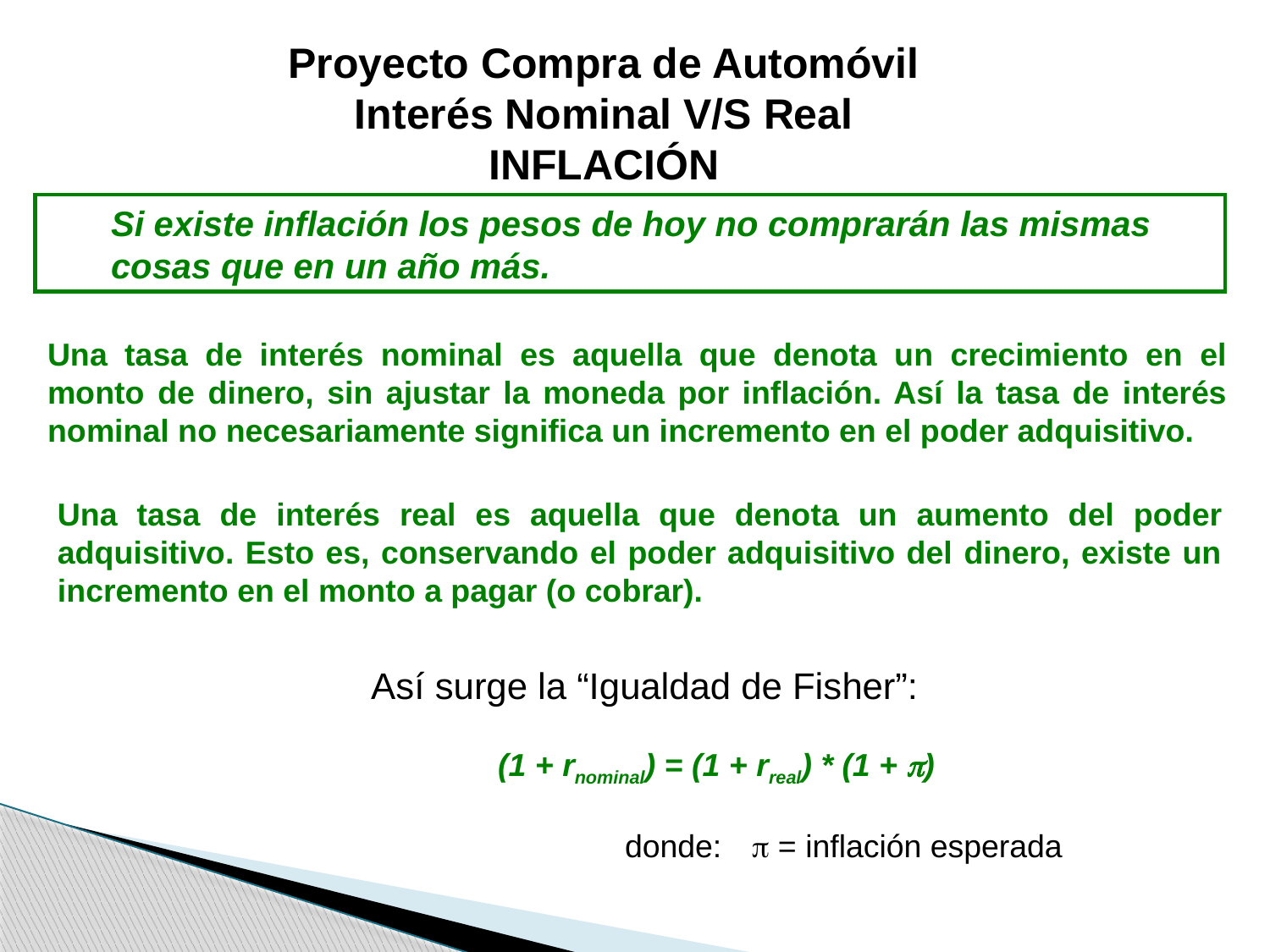

Proyecto Compra de Automóvil
Interés Nominal V/S Real
INFLACIÓN
Si existe inflación los pesos de hoy no comprarán las mismas cosas que en un año más.
Una tasa de interés nominal es aquella que denota un crecimiento en el monto de dinero, sin ajustar la moneda por inflación. Así la tasa de interés nominal no necesariamente significa un incremento en el poder adquisitivo.
Una tasa de interés real es aquella que denota un aumento del poder adquisitivo. Esto es, conservando el poder adquisitivo del dinero, existe un incremento en el monto a pagar (o cobrar).
Así surge la “Igualdad de Fisher”:

	(1 + rnominal) = (1 + rreal) * (1 + π)

		donde: 	π = inflación esperada